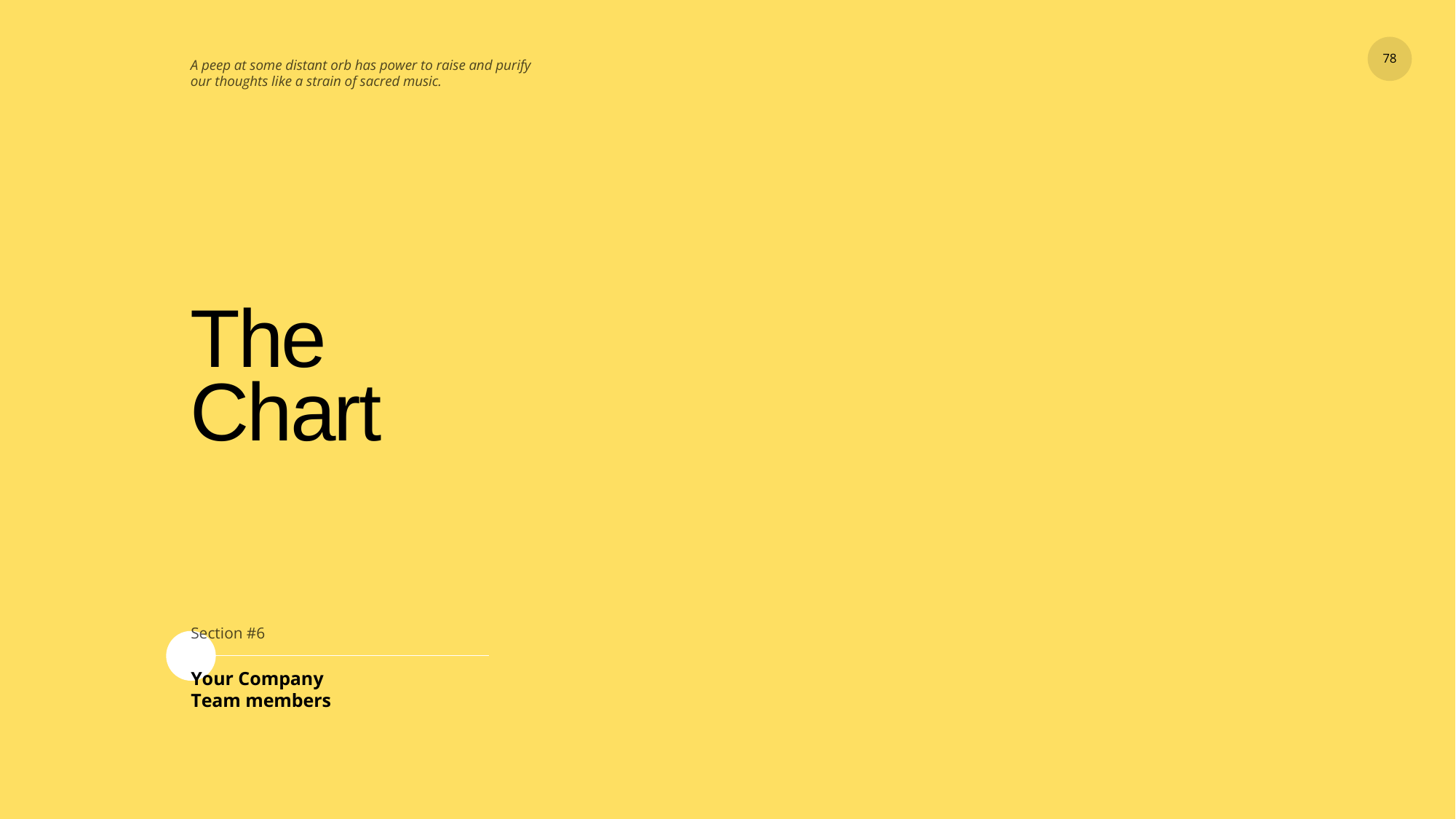

78
A peep at some distant orb has power to raise and purify our thoughts like a strain of sacred music.

# The Chart
Section #6

Your Company
Team members